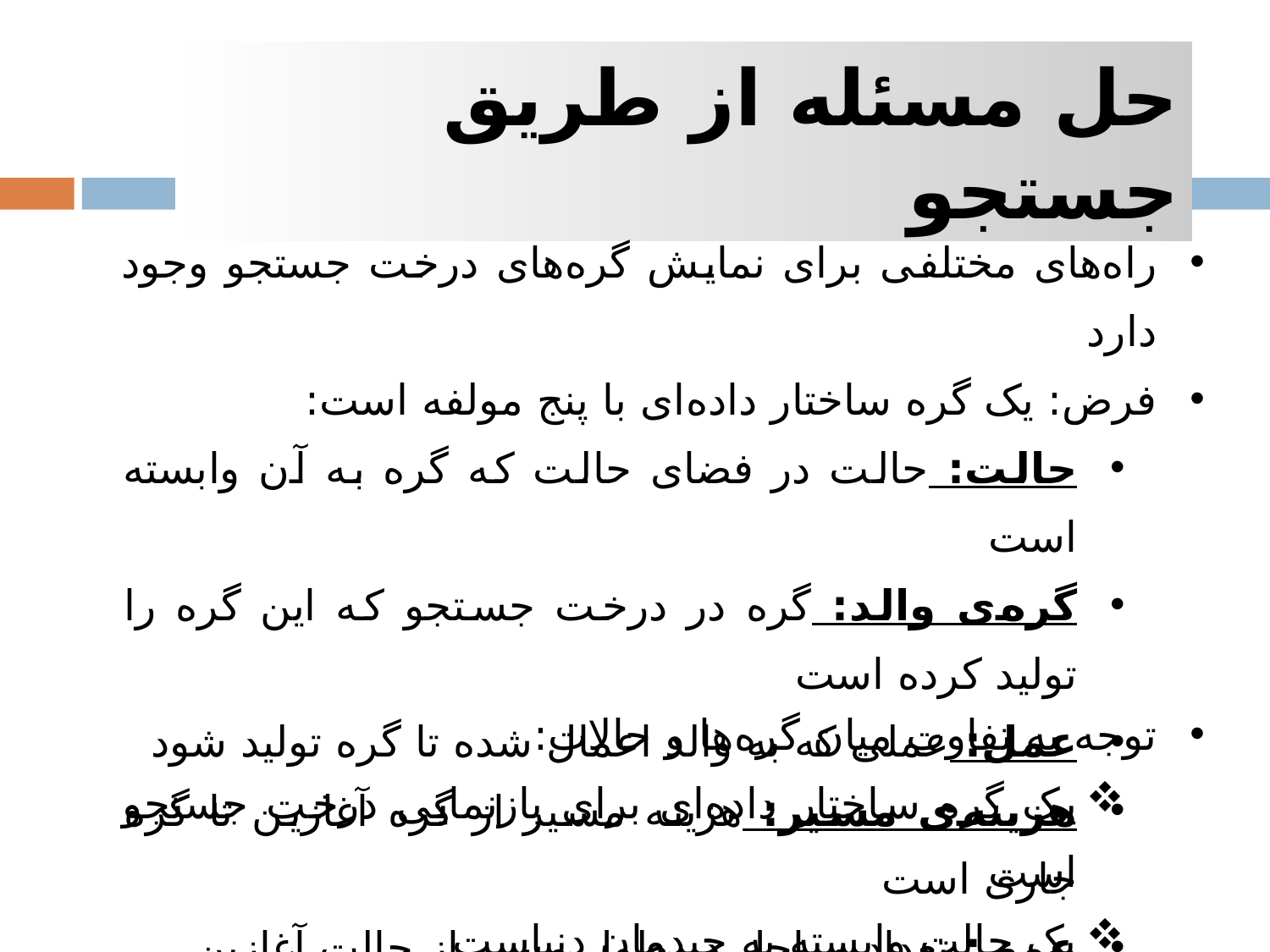

حل مسئله از طريق جستجو
راه‌های مختلفی برای نمایش گره‌های درخت جستجو وجود دارد
فرض: یک گره ساختار داده‌ای با پنج مولفه است:
حالت: حالت در فضای حالت که گره به آن وابسته است
گره‌ی والد: گره‌ در درخت جستجو که این گره را تولید کرده است
عمل: عملی که به والد اعمال شده تا گره تولید شود
هزینه‌ی مسیر: هزینه مسیر از گره‌ آغازین تا گره جاری است
عمق: تعداد مراحل در طول مسیر از حالت آغازین

توجه به تفاوت میان گره‌ها و حالات:
یک گره ساختار داده‌ای برای بازنمایی درخت جستجو است
یک حالت وابسته به چیدمان دنیاست